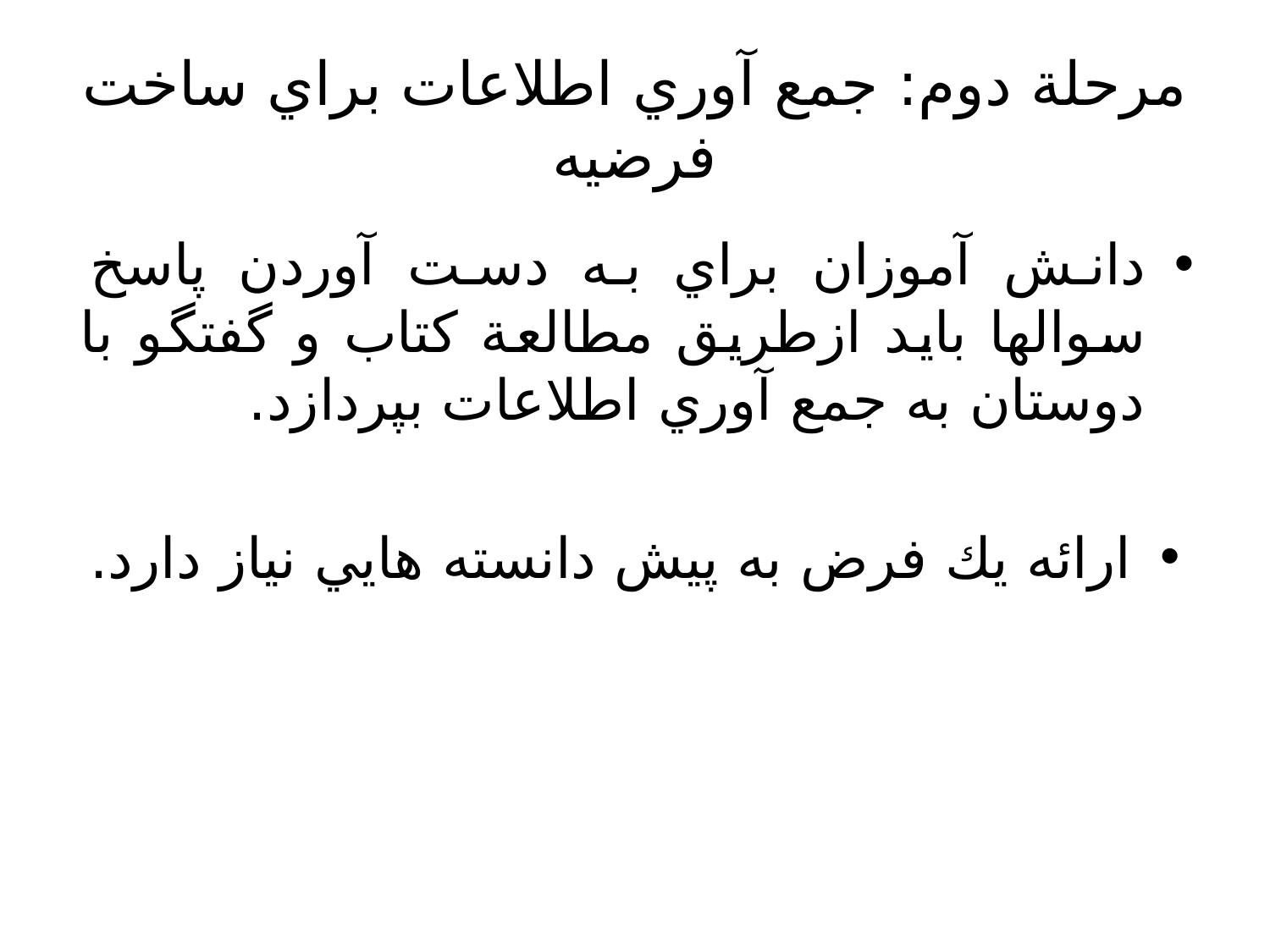

# مرحلة دوم: جمع آوري اطلاعات براي ساخت فرضيه
دانش آموزان براي به دست آوردن پاسخ سوالها بايد ازطريق مطالعة كتاب و گفتگو با دوستان به جمع آوري اطلاعات بپردازد.

ارائه يك فرض به پيش دانسته هايي نياز دارد.